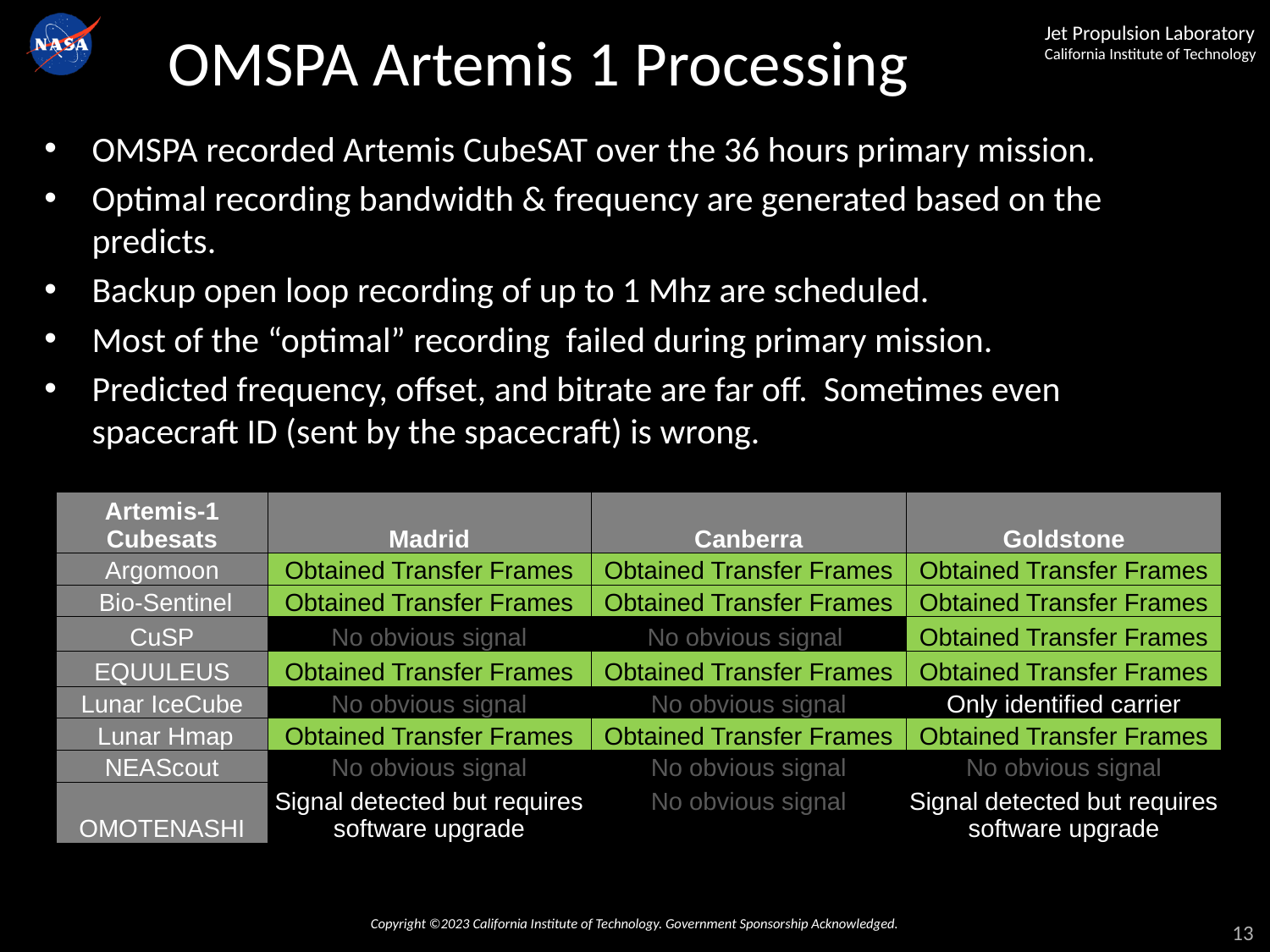

# OMSPA Artemis 1 Processing
OMSPA recorded Artemis CubeSAT over the 36 hours primary mission.
Optimal recording bandwidth & frequency are generated based on the predicts.
Backup open loop recording of up to 1 Mhz are scheduled.
Most of the “optimal” recording  failed during primary mission.
Predicted frequency, offset, and bitrate are far off.  Sometimes even spacecraft ID (sent by the spacecraft) is wrong.

| Artemis-1 Cubesats | Madrid | Canberra | Goldstone |
| --- | --- | --- | --- |
| Argomoon | Obtained Transfer Frames | Obtained Transfer Frames | Obtained Transfer Frames |
| Bio-Sentinel | Obtained Transfer Frames | Obtained Transfer Frames | Obtained Transfer Frames |
| CuSP | No obvious signal | No obvious signal | Obtained Transfer Frames |
| EQUULEUS | Obtained Transfer Frames | Obtained Transfer Frames | Obtained Transfer Frames |
| Lunar IceCube | No obvious signal | No obvious signal | Only identified carrier |
| Lunar Hmap | Obtained Transfer Frames | Obtained Transfer Frames | Obtained Transfer Frames |
| NEAScout | No obvious signal | No obvious signal | No obvious signal |
| OMOTENASHI | Signal detected but requires software upgrade | No obvious signal | Signal detected but requires software upgrade |
13